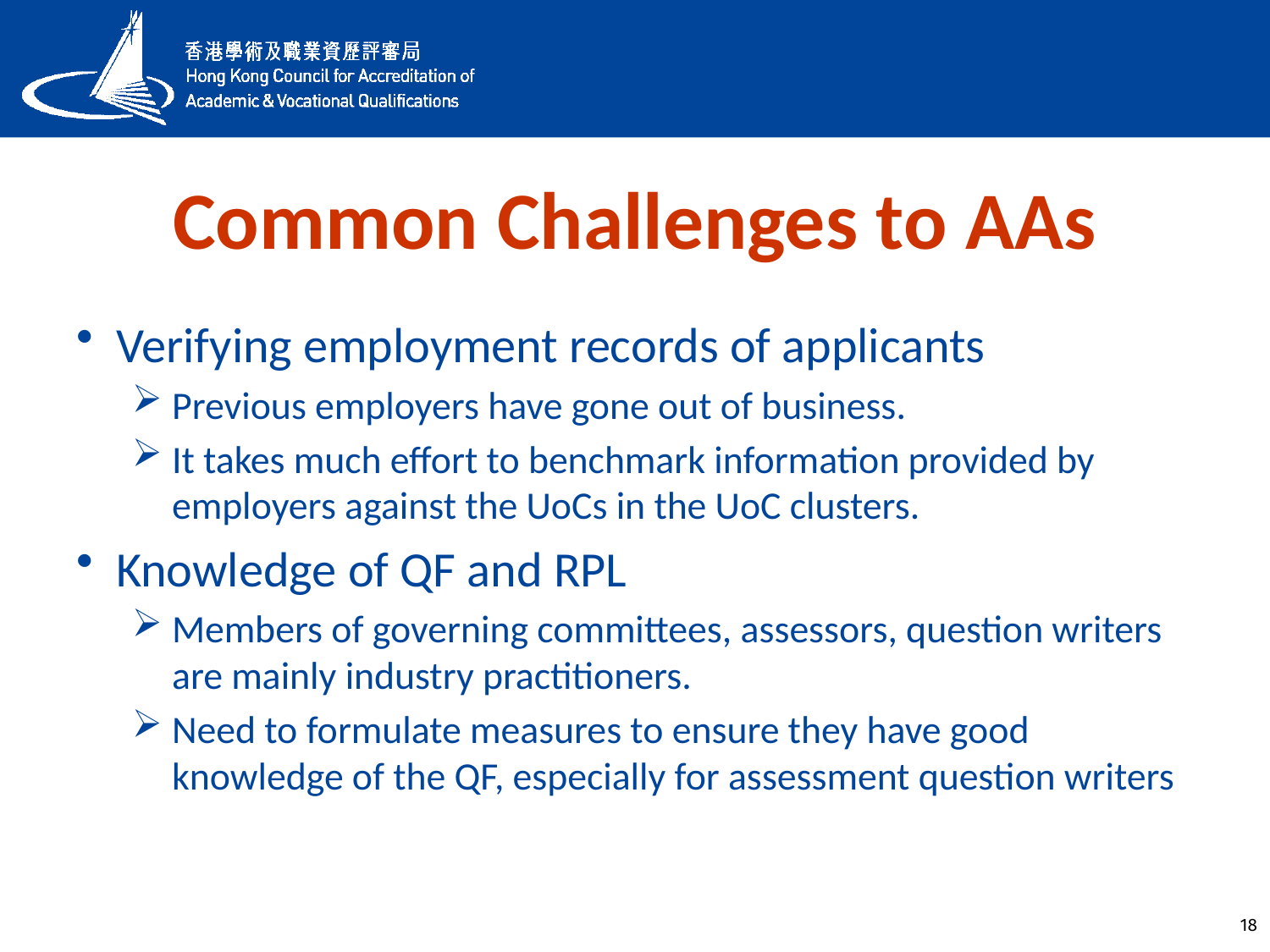

# Common Challenges to AAs
Verifying employment records of applicants
Previous employers have gone out of business.
It takes much effort to benchmark information provided by employers against the UoCs in the UoC clusters.
Knowledge of QF and RPL
Members of governing committees, assessors, question writers are mainly industry practitioners.
Need to formulate measures to ensure they have good knowledge of the QF, especially for assessment question writers

18